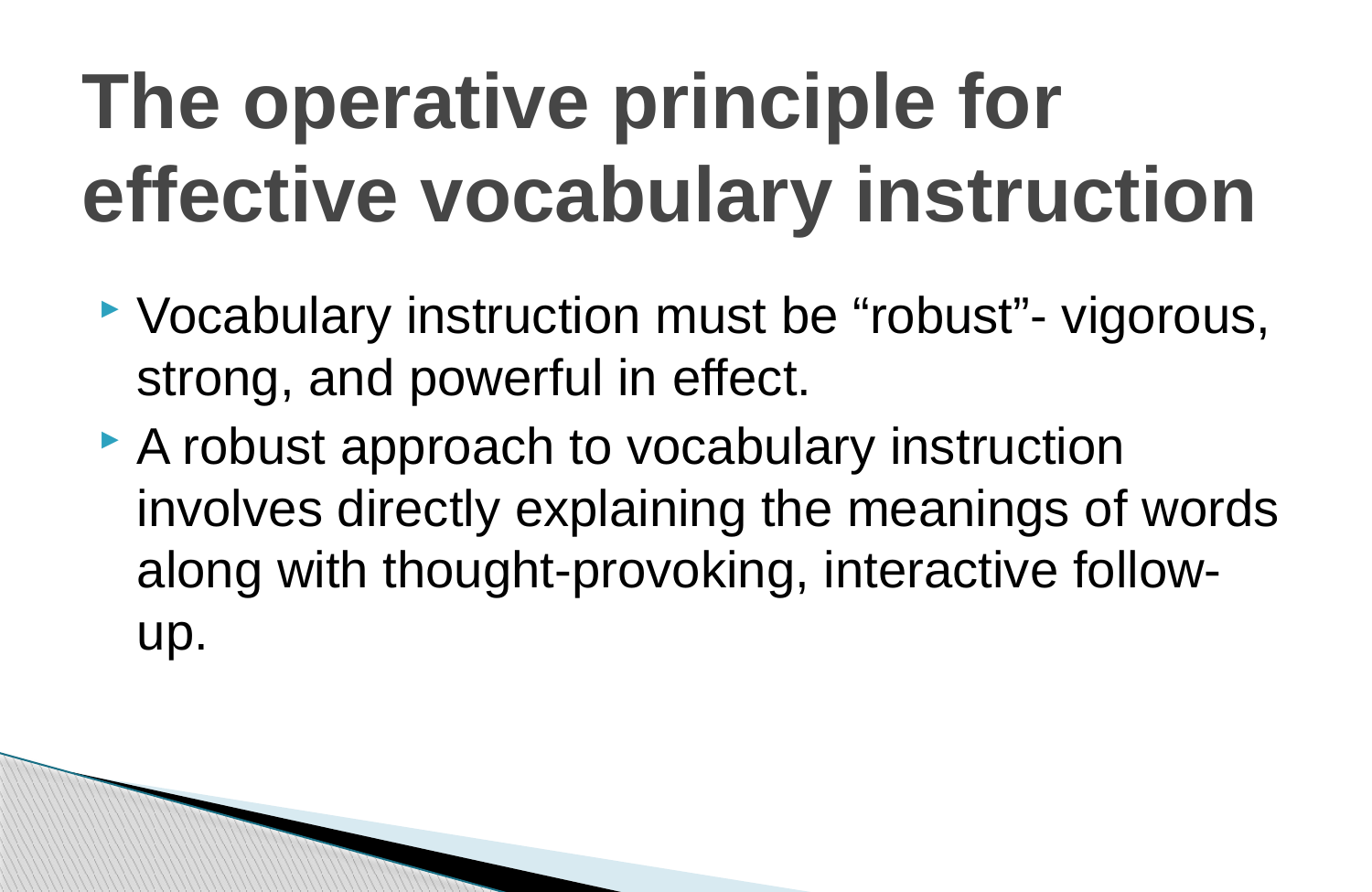

# The operative principle for effective vocabulary instruction

Vocabulary instruction must be “robust”- vigorous, strong, and powerful in effect.
A robust approach to vocabulary instruction involves directly explaining the meanings of words along with thought-provoking, interactive follow-up.